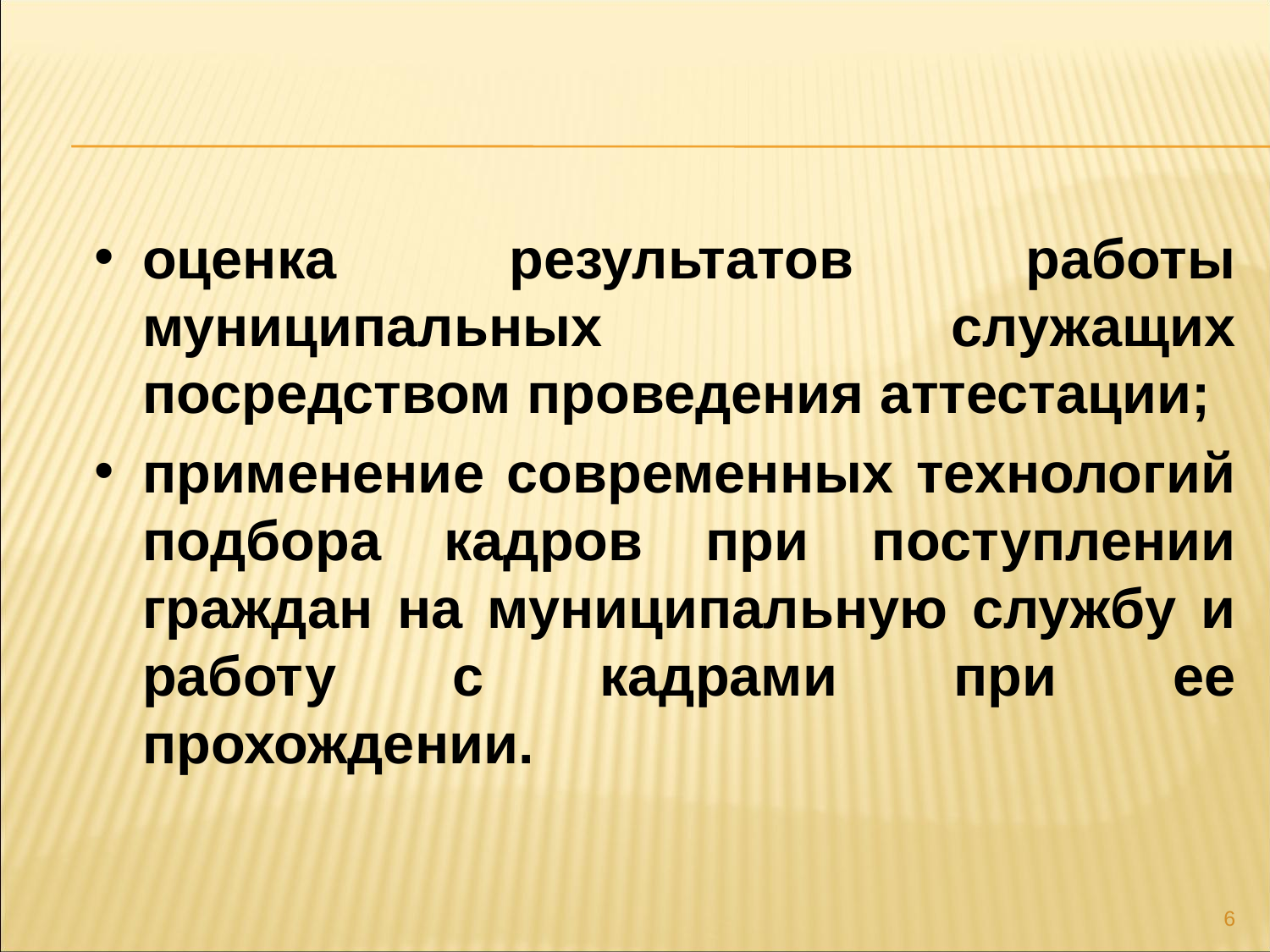

оценка результатов работы муниципальных служащих посредством проведения аттестации;
применение современных технологий подбора кадров при поступлении граждан на муниципальную службу и работу с кадрами при ее прохождении.
6